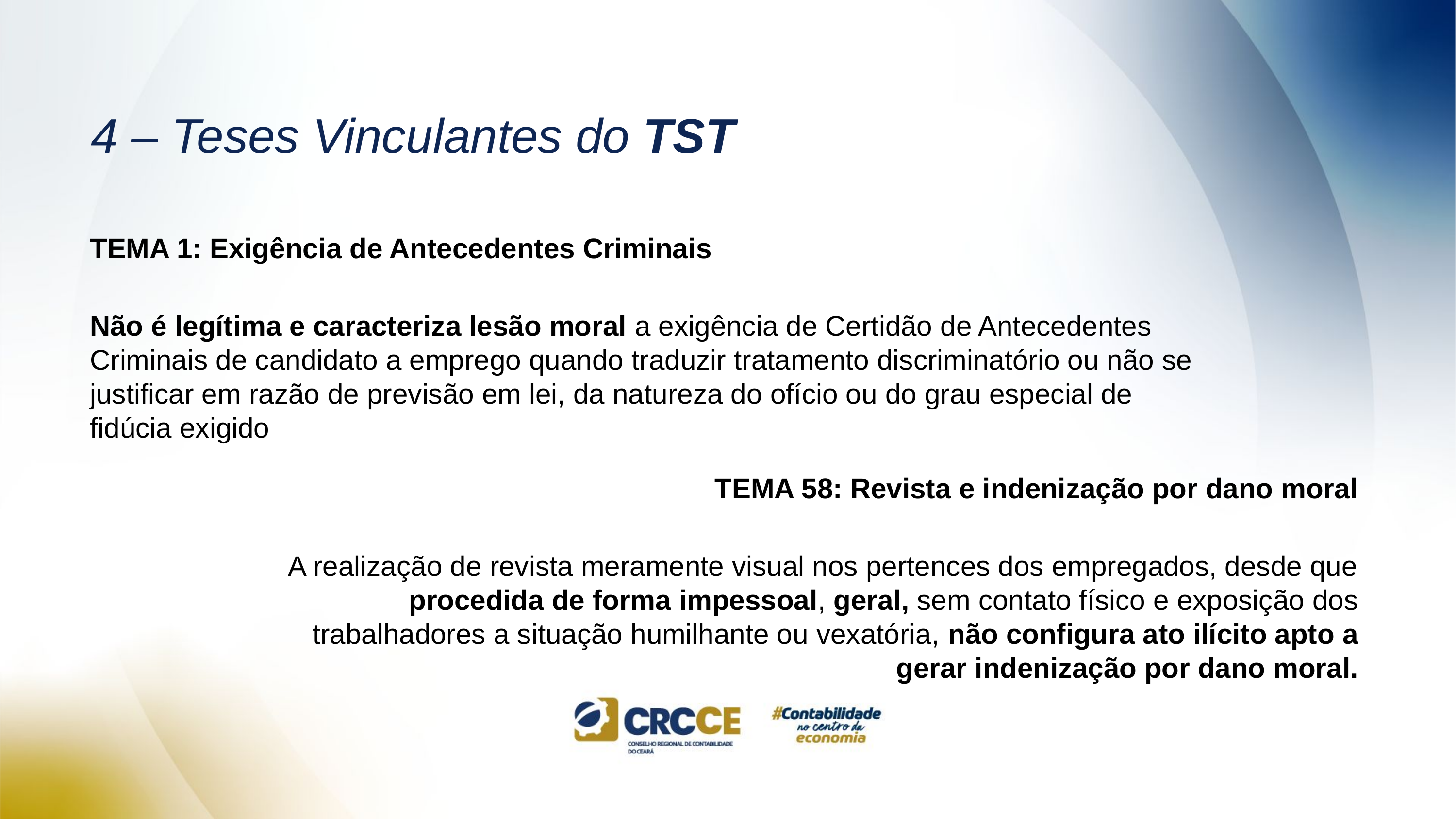

# 4 – Teses Vinculantes do TST
TEMA 1: Exigência de Antecedentes Criminais

Não é legítima e caracteriza lesão moral a exigência de Certidão de Antecedentes Criminais de candidato a emprego quando traduzir tratamento discriminatório ou não se justificar em razão de previsão em lei, da natureza do ofício ou do grau especial de fidúcia exigido
TEMA 58: Revista e indenização por dano moral

A realização de revista meramente visual nos pertences dos empregados, desde que procedida de forma impessoal, geral, sem contato físico e exposição dos trabalhadores a situação humilhante ou vexatória, não configura ato ilícito apto a gerar indenização por dano moral.